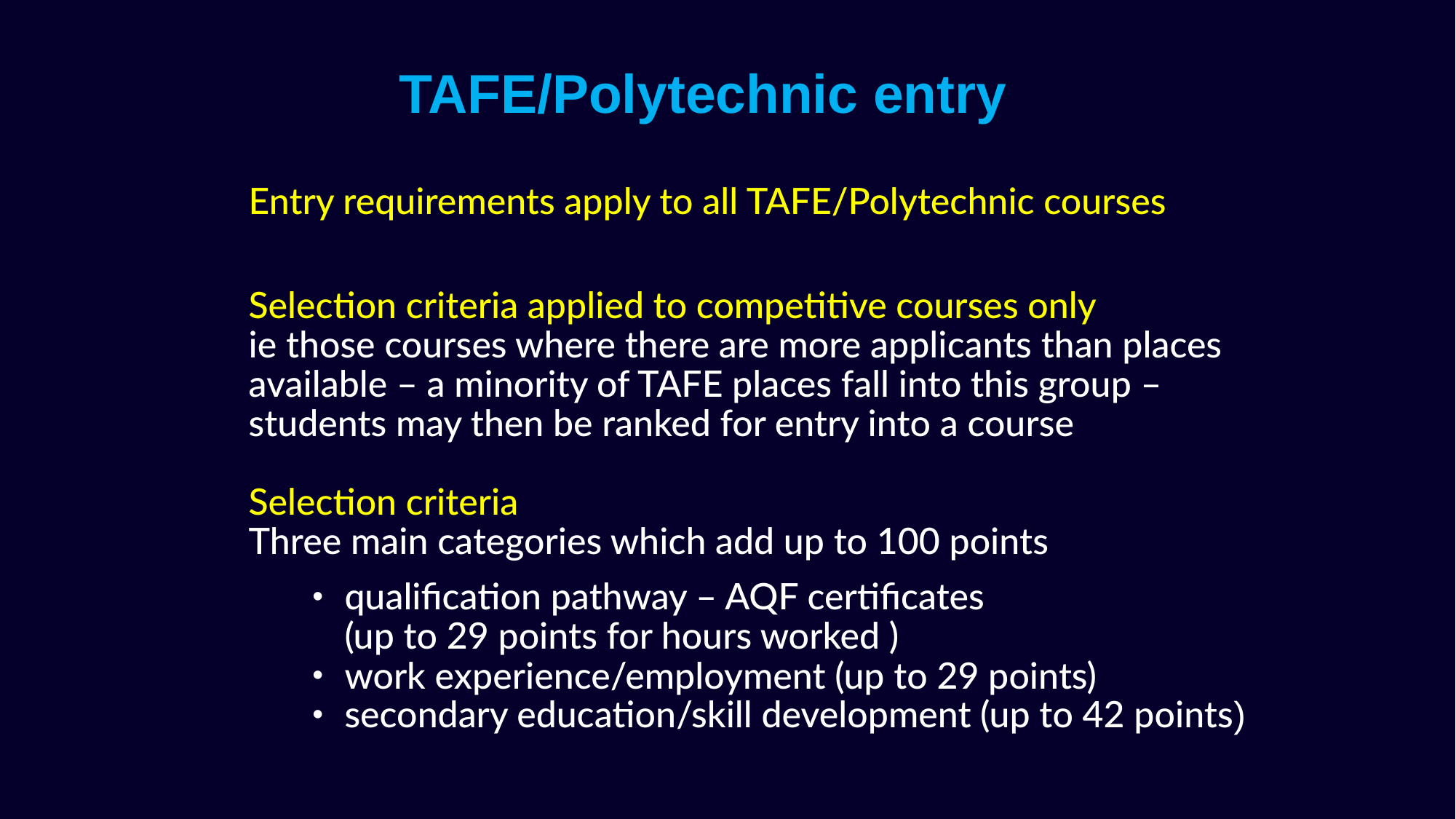

# TAFE/Polytechnic entry
Entry requirements apply to all TAFE/Polytechnic courses

Selection criteria applied to competitive courses only
ie those courses where there are more applicants than places available – a minority of TAFE places fall into this group – students may then be ranked for entry into a course

Selection criteria
Three main categories which add up to 100 points

qualification pathway – AQF certificates
(up to 29 points for hours worked )
work experience/employment (up to 29 points)
secondary education/skill development (up to 42 points)